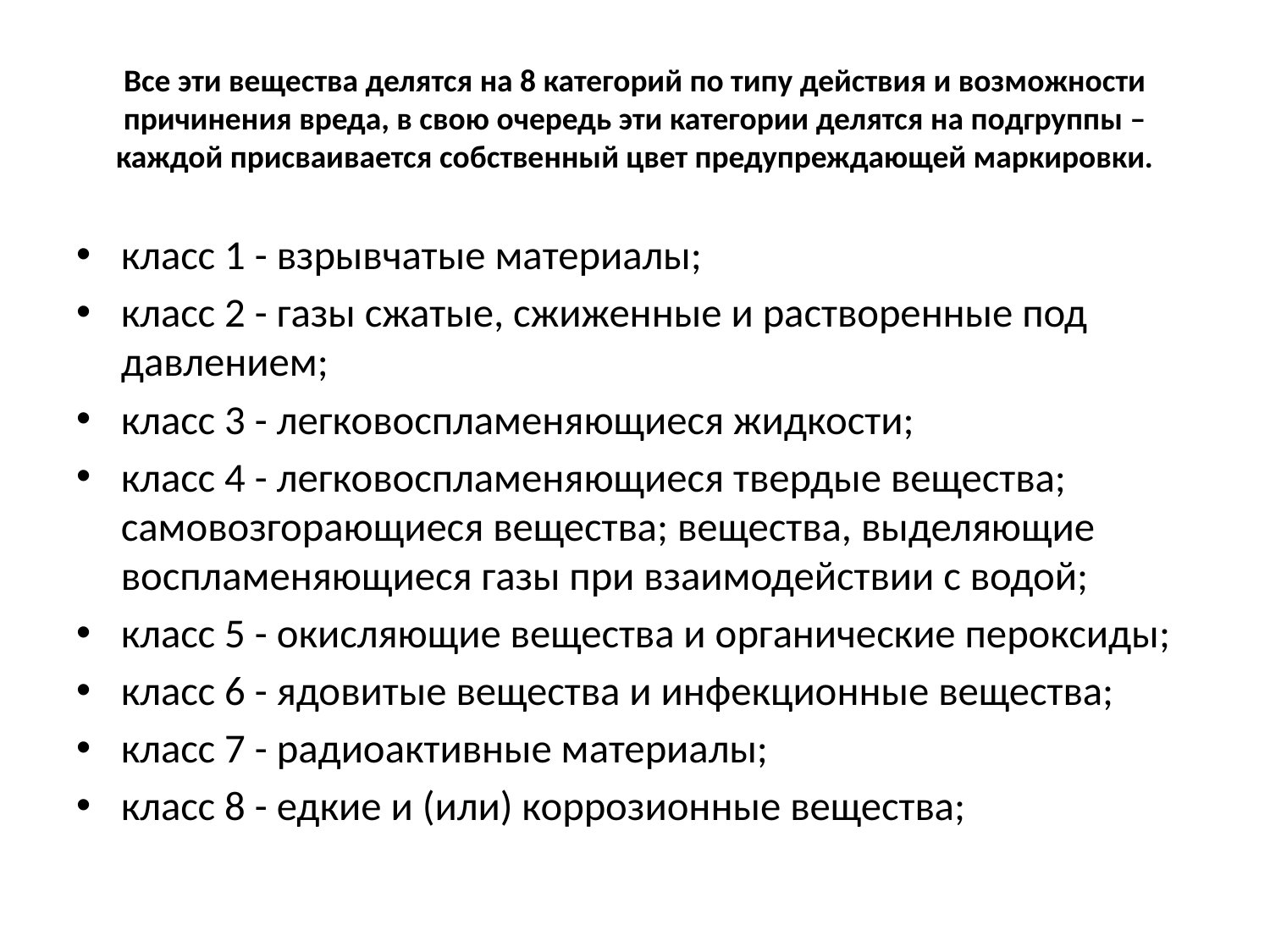

# Все эти вещества делятся на 8 категорий по типу действия и возможности причинения вреда, в свою очередь эти категории делятся на подгруппы – каждой присваивается собственный цвет предупреждающей маркировки.
класс 1 - взрывчатые материалы;
класс 2 - газы сжатые, сжиженные и растворенные под давлением;
класс 3 - легковоспламеняющиеся жидкости;
класс 4 - легковоспламеняющиеся твердые вещества; самовозгорающиеся вещества; вещества, выделяющие воспламеняющиеся газы при взаимодействии с водой;
класс 5 - окисляющие вещества и органические пероксиды;
класс 6 - ядовитые вещества и инфекционные вещества;
класс 7 - радиоактивные материалы;
класс 8 - едкие и (или) коррозионные вещества;